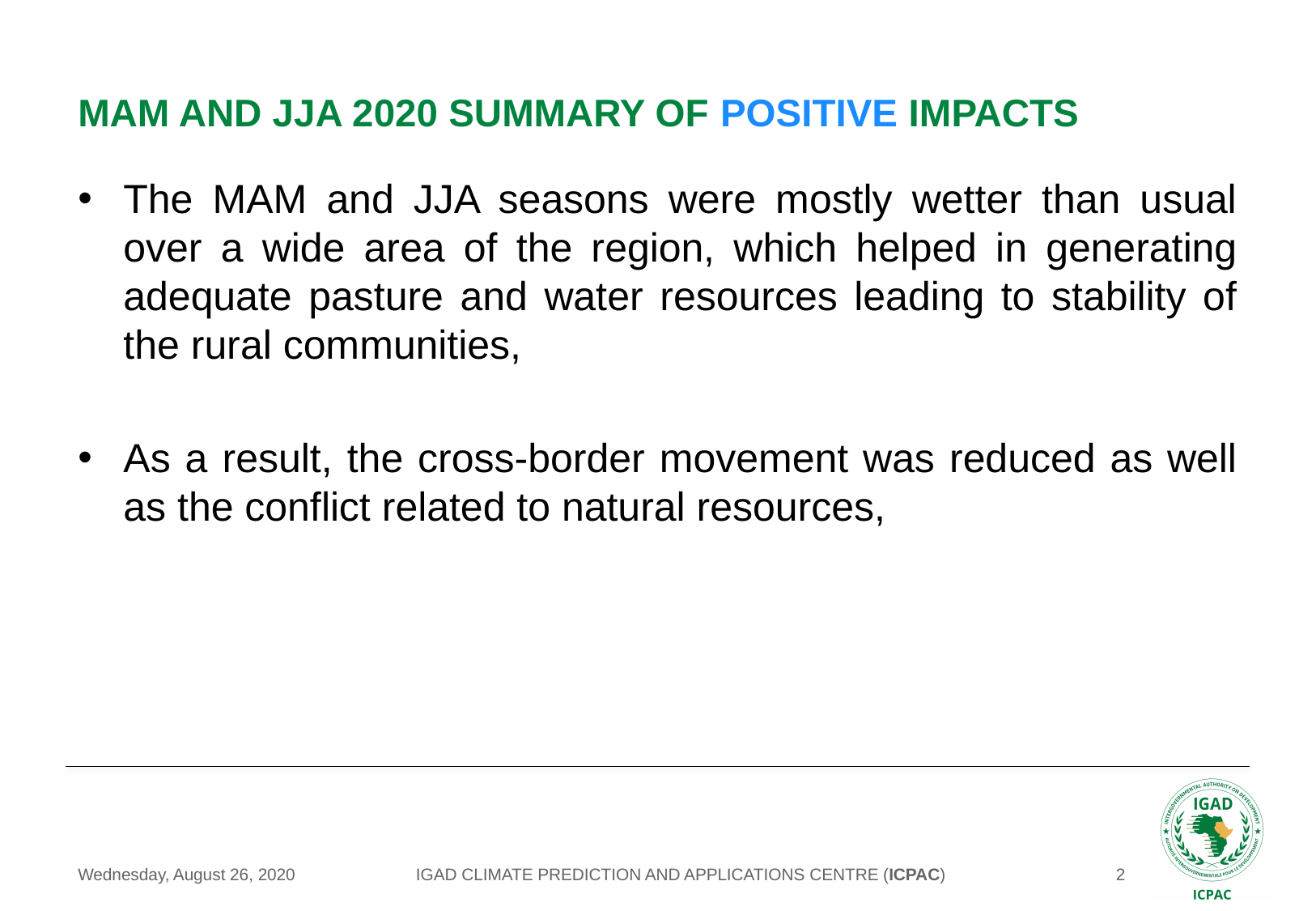

# MAM and JJA 2020 summary of positive IMPACTS
The MAM and JJA seasons were mostly wetter than usual over a wide area of the region, which helped in generating adequate pasture and water resources leading to stability of the rural communities,

As a result, the cross-border movement was reduced as well as the conflict related to natural resources,

IGAD CLIMATE PREDICTION AND APPLICATIONS CENTRE (ICPAC)
Wednesday, August 26, 2020
2